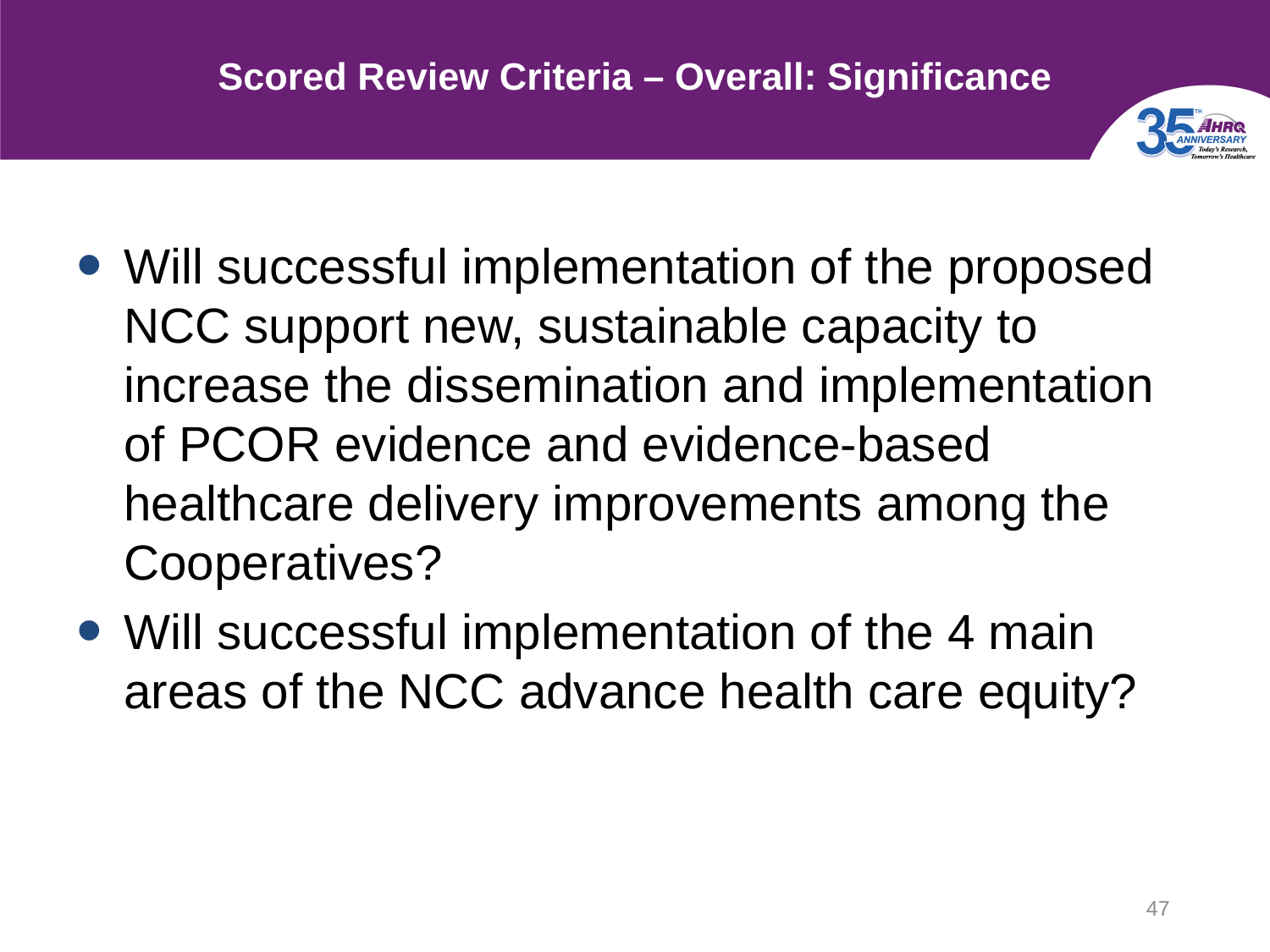

# Scored Review Criteria – Overall: Significance
Will successful implementation of the proposed NCC support new, sustainable capacity to increase the dissemination and implementation of PCOR evidence and evidence-based healthcare delivery improvements among the Cooperatives?
Will successful implementation of the 4 main areas of the NCC advance health care equity?

47